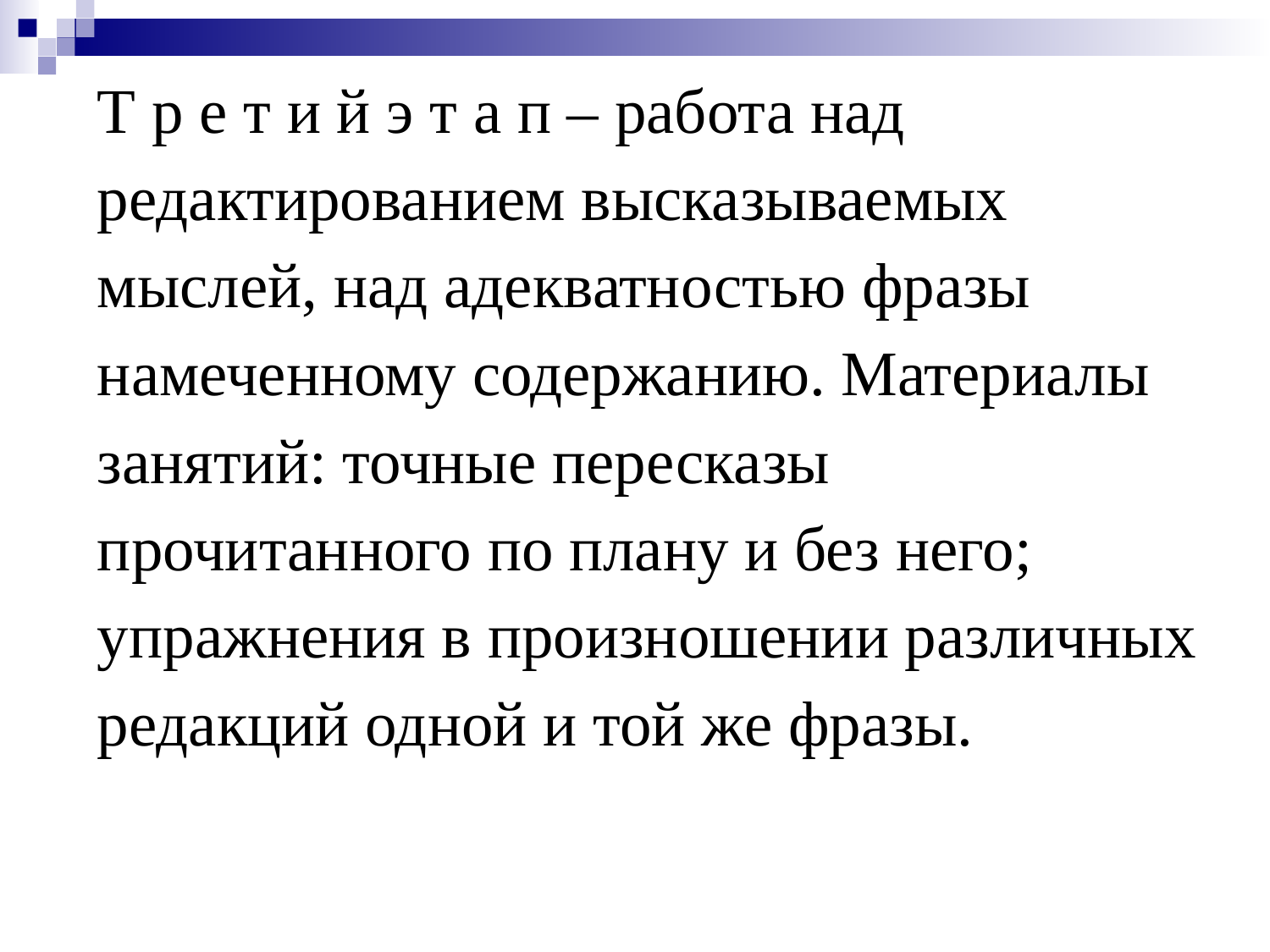

# Т р е т и й э т а п – работа над редактированием высказываемых мыслей, над адекватностью фразы намеченному содержанию. Материалы занятий: точные пересказы прочитанного по плану и без него; упражнения в произношении различных редакций одной и той же фразы.